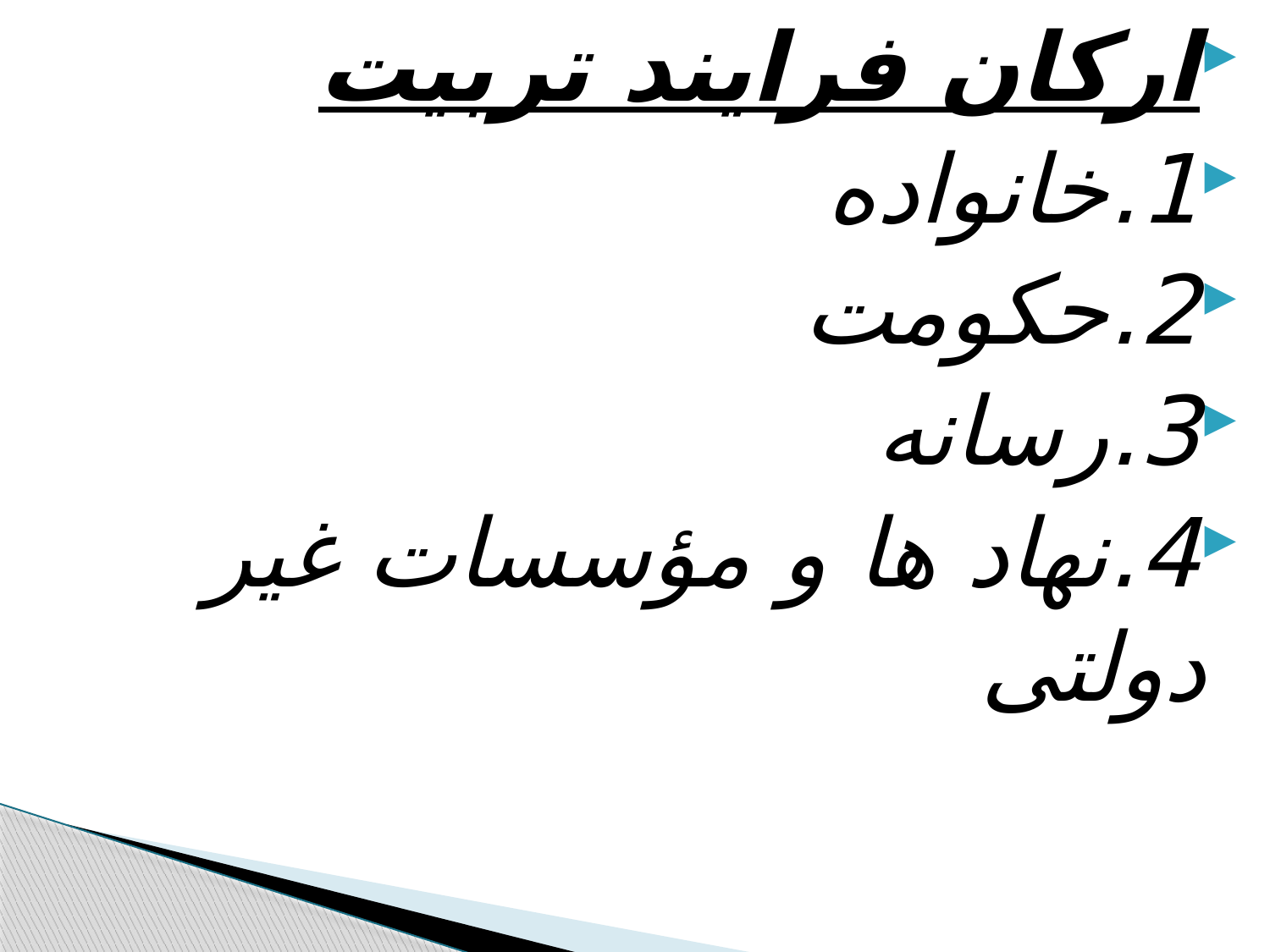

ارکان فرایند تربیت
1.خانواده
2.حکومت
3.رسانه
4.نهاد ها و مؤسسات غیر دولتی